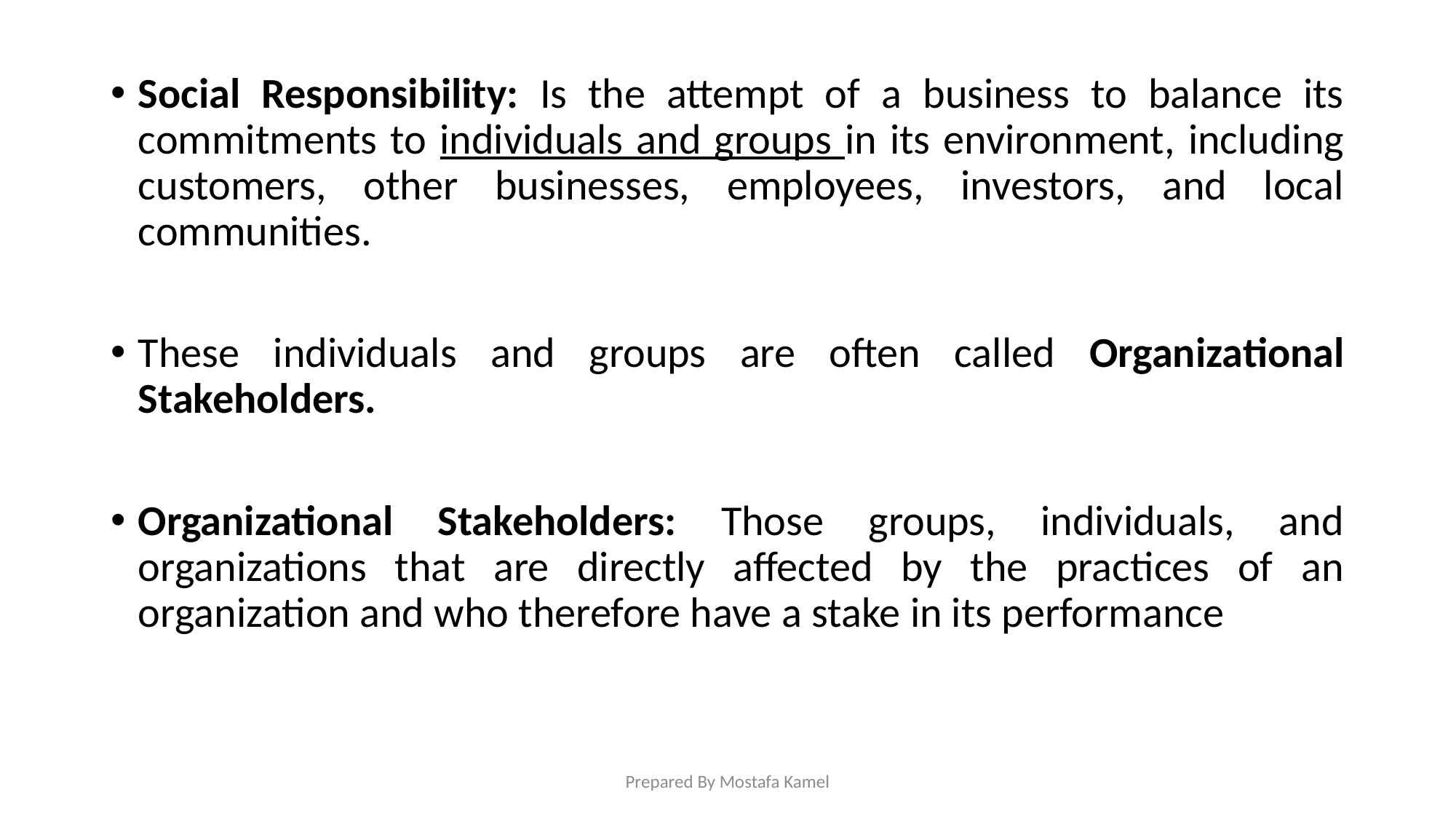

Social Responsibility: Is the attempt of a business to balance its commitments to individuals and groups in its environment, including customers, other businesses, employees, investors, and local communities.

These individuals and groups are often called Organizational Stakeholders.

Organizational Stakeholders: Those groups, individuals, and organizations that are directly affected by the practices of an organization and who therefore have a stake in its performance

Prepared By Mostafa Kamel